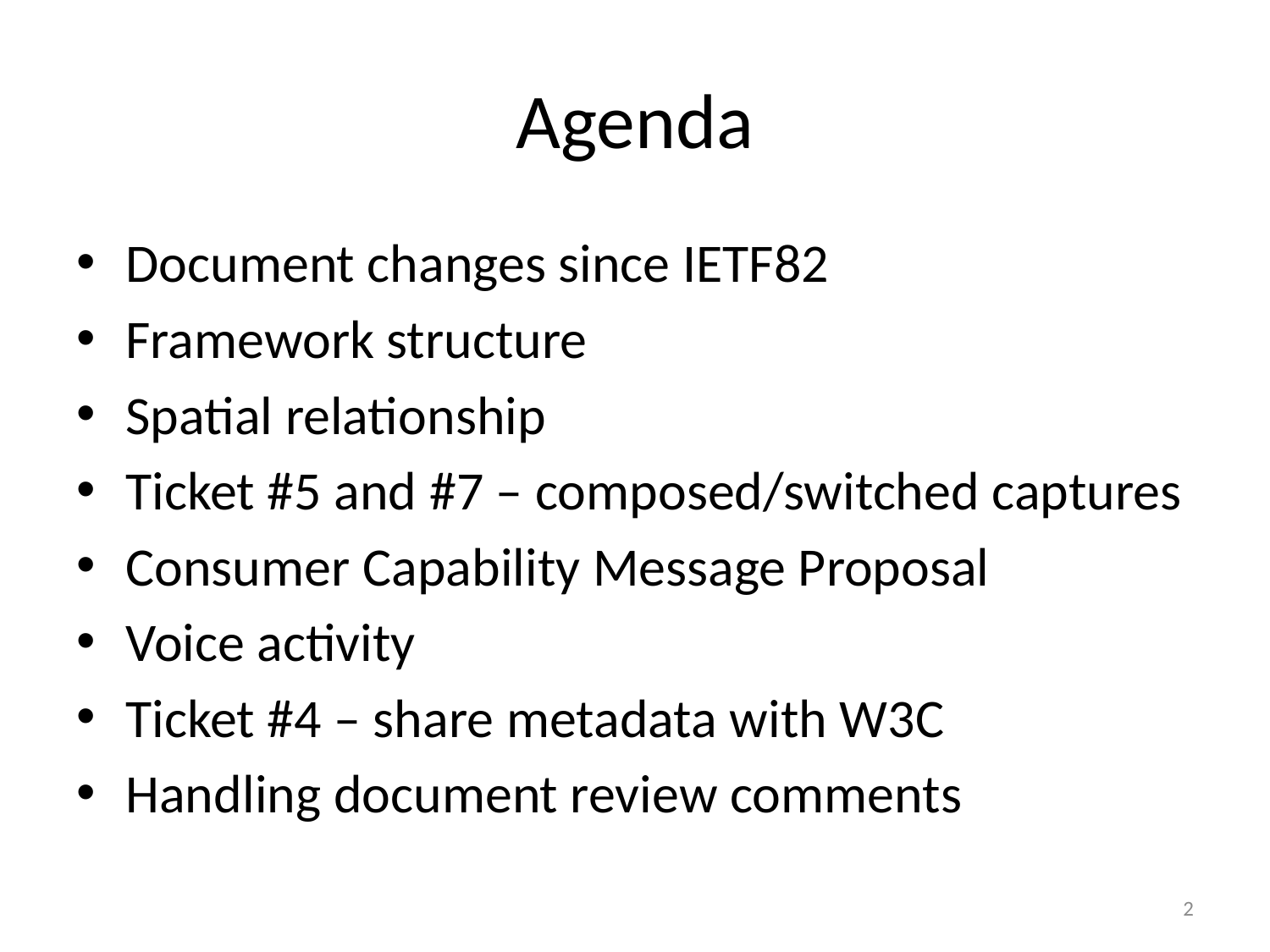

# Agenda
Document changes since IETF82
Framework structure
Spatial relationship
Ticket #5 and #7 – composed/switched captures
Consumer Capability Message Proposal
Voice activity
Ticket #4 – share metadata with W3C
Handling document review comments
2